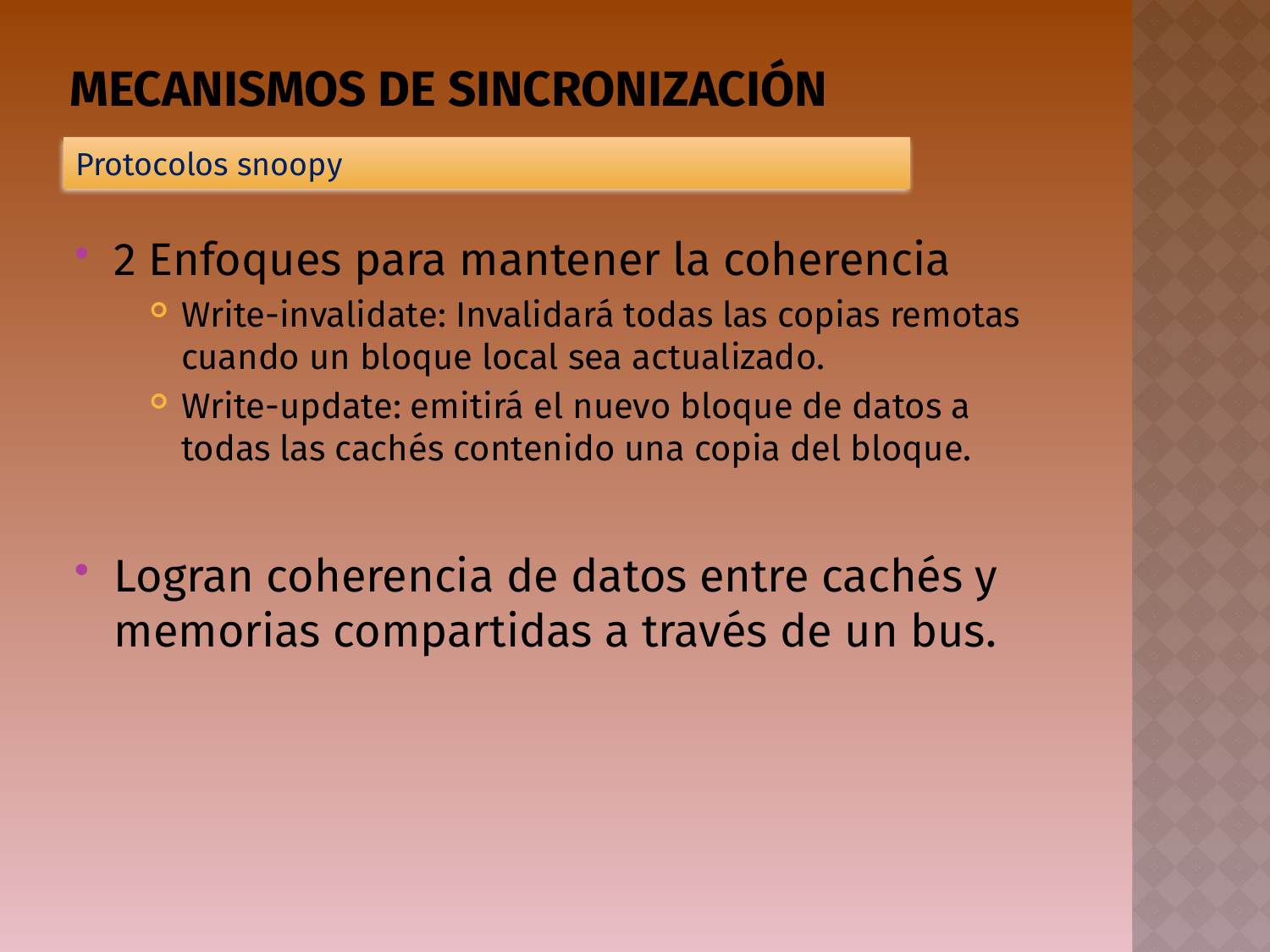

# Mecanismos de sincronización
Protocolos snoopy
2 Enfoques para mantener la coherencia
Write-invalidate: Invalidará todas las copias remotas cuando un bloque local sea actualizado.
Write-update: emitirá el nuevo bloque de datos a todas las cachés contenido una copia del bloque.

Logran coherencia de datos entre cachés y memorias compartidas a través de un bus.